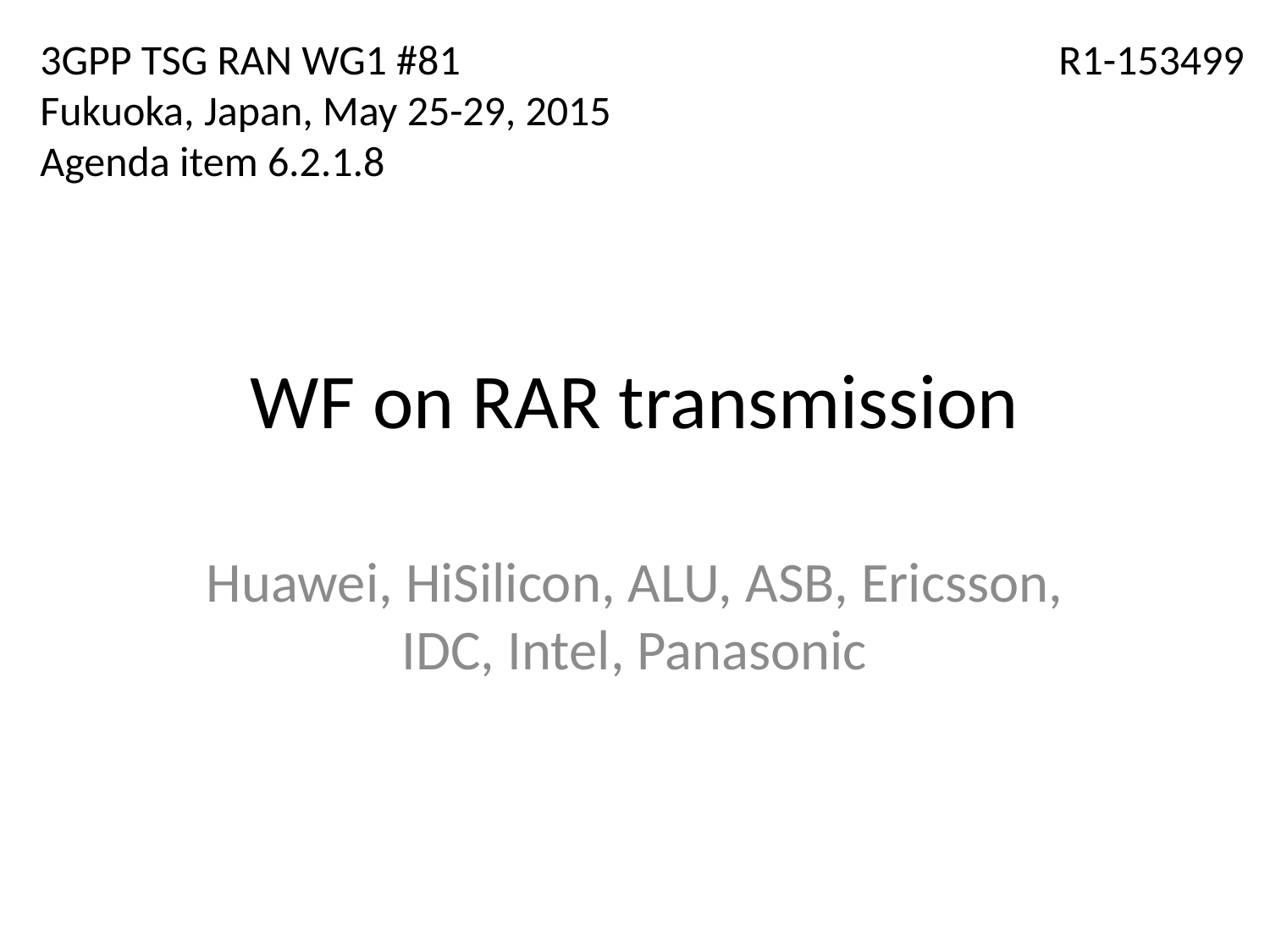

3GPP TSG RAN WG1 #81
Fukuoka, Japan, May 25-29, 2015
Agenda item 6.2.1.8
R1-153499
# WF on RAR transmission
Huawei, HiSilicon, ALU, ASB, Ericsson, IDC, Intel, Panasonic